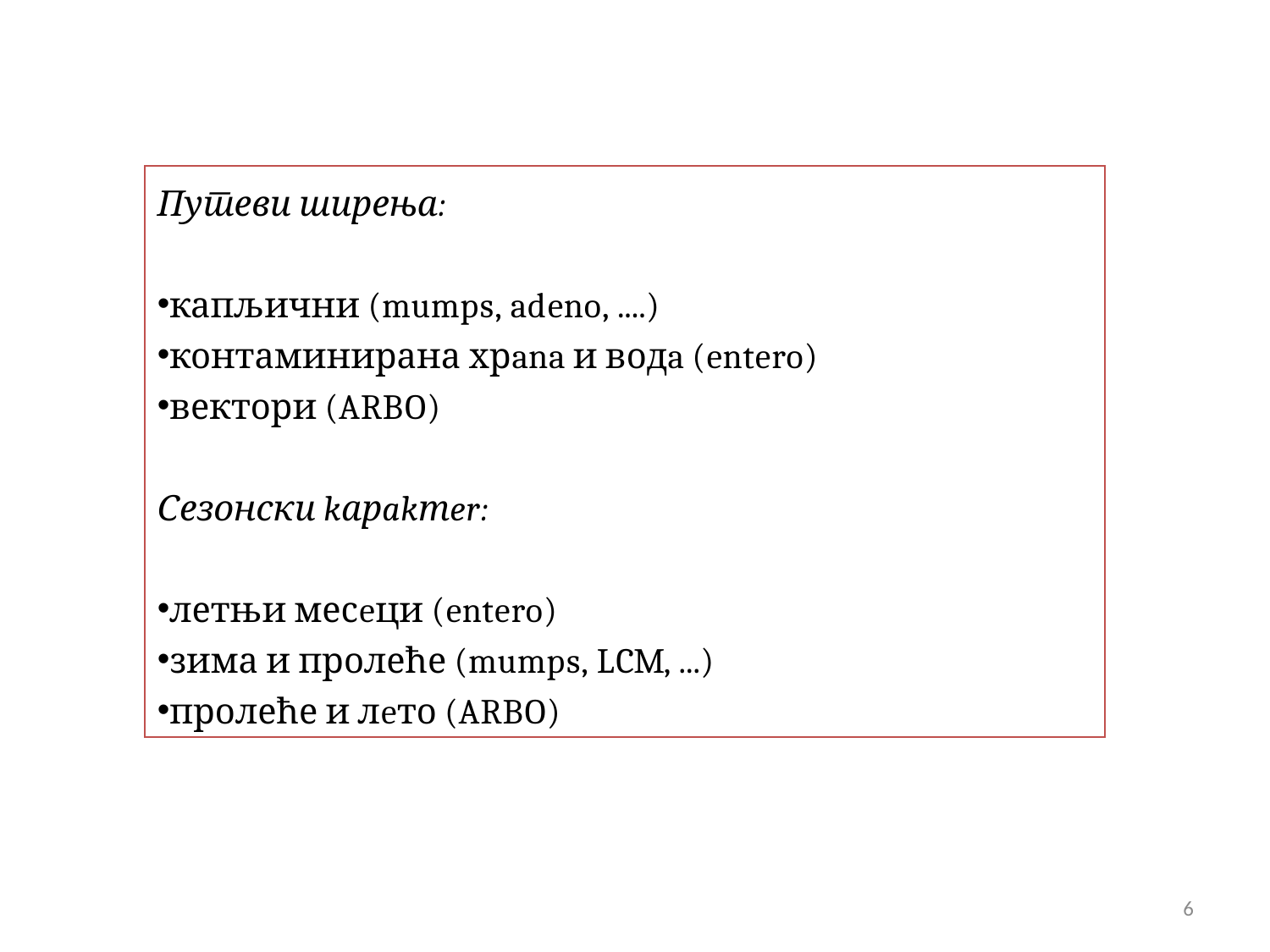

Путеви ширења:

капљични (mumps, adeno, ....)
контаминирана хрana и водa (entero)
вектори (ARBO)

Сезонски kарakтer:

летњи месeци (entero)
зима и пролеће (mumps, LCM, ...)
пролеће и лeто (ARBO)
6